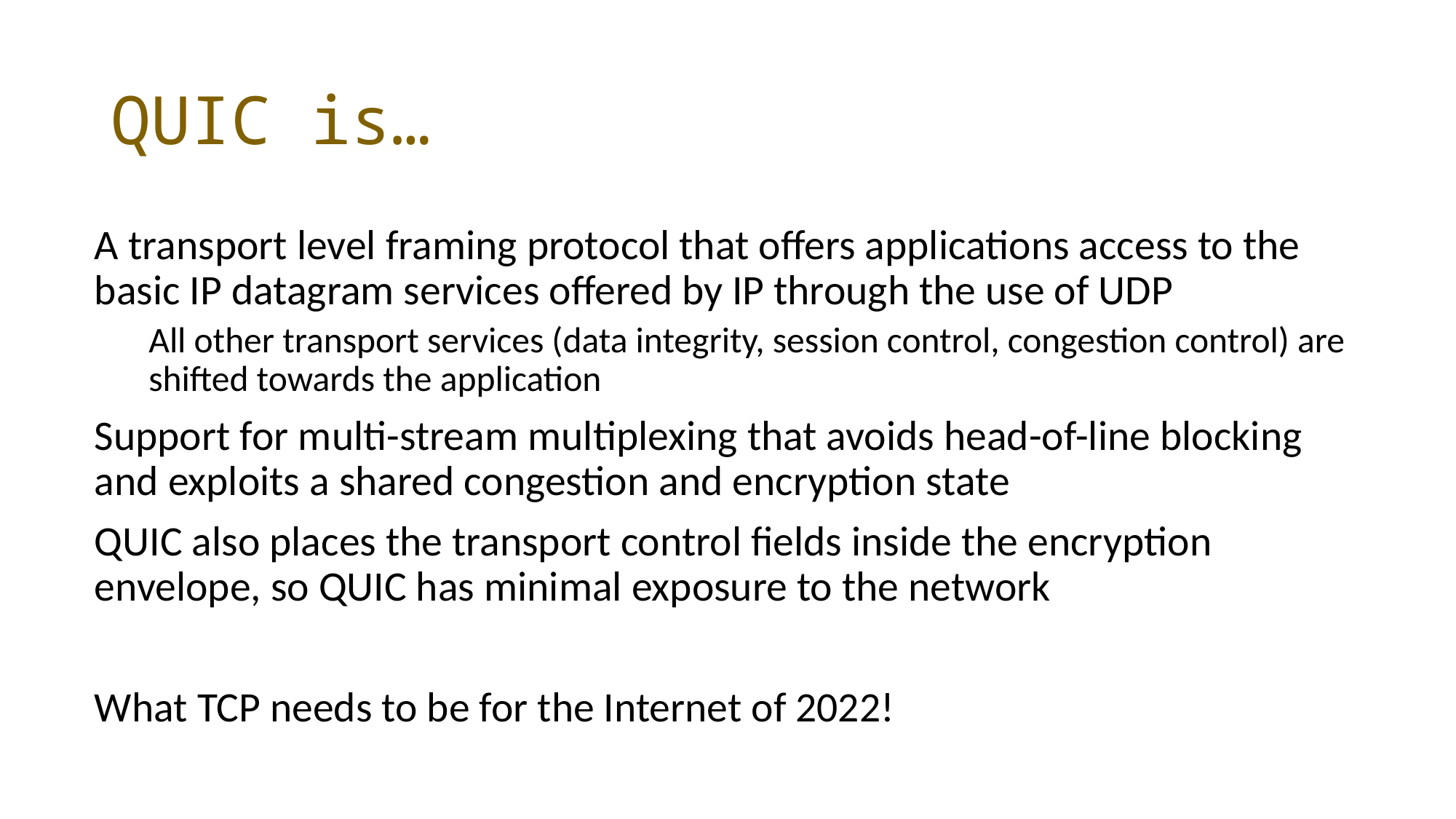

# QUIC is…
A transport level framing protocol that offers applications access to the basic IP datagram services offered by IP through the use of UDP
All other transport services (data integrity, session control, congestion control) are shifted towards the application
Support for multi-stream multiplexing that avoids head-of-line blocking and exploits a shared congestion and encryption state
QUIC also places the transport control fields inside the encryption envelope, so QUIC has minimal exposure to the network

What TCP needs to be for the Internet of 2022!